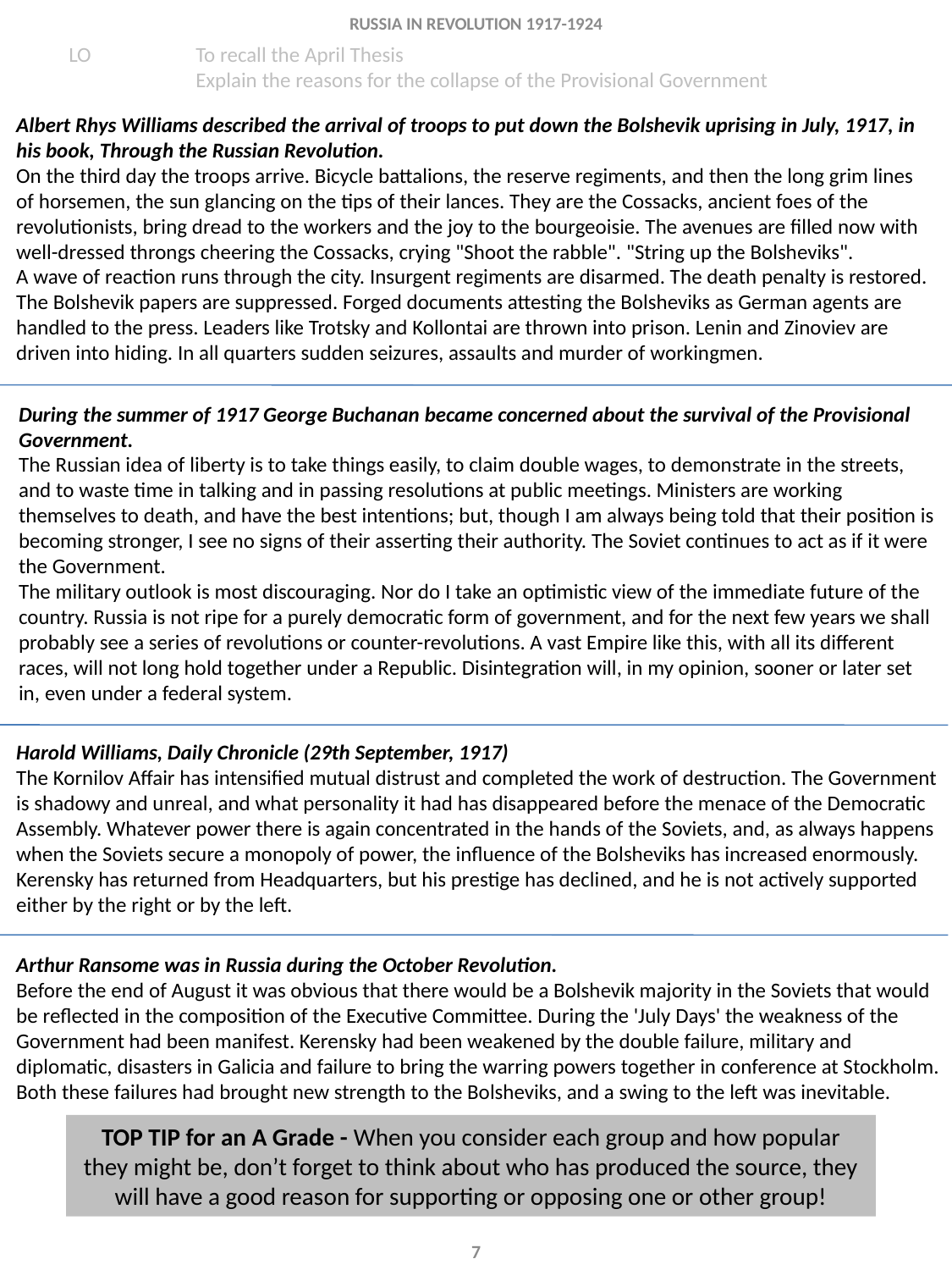

RUSSIA IN REVOLUTION 1917-1924
LO 	To recall the April Thesis
	Explain the reasons for the collapse of the Provisional Government
Albert Rhys Williams described the arrival of troops to put down the Bolshevik uprising in July, 1917, in his book, Through the Russian Revolution.
On the third day the troops arrive. Bicycle battalions, the reserve regiments, and then the long grim lines of horsemen, the sun glancing on the tips of their lances. They are the Cossacks, ancient foes of the revolutionists, bring dread to the workers and the joy to the bourgeoisie. The avenues are filled now with well-dressed throngs cheering the Cossacks, crying "Shoot the rabble". "String up the Bolsheviks".
A wave of reaction runs through the city. Insurgent regiments are disarmed. The death penalty is restored. The Bolshevik papers are suppressed. Forged documents attesting the Bolsheviks as German agents are handled to the press. Leaders like Trotsky and Kollontai are thrown into prison. Lenin and Zinoviev are driven into hiding. In all quarters sudden seizures, assaults and murder of workingmen.
During the summer of 1917 George Buchanan became concerned about the survival of the Provisional Government.
The Russian idea of liberty is to take things easily, to claim double wages, to demonstrate in the streets, and to waste time in talking and in passing resolutions at public meetings. Ministers are working themselves to death, and have the best intentions; but, though I am always being told that their position is becoming stronger, I see no signs of their asserting their authority. The Soviet continues to act as if it were the Government.
The military outlook is most discouraging. Nor do I take an optimistic view of the immediate future of the country. Russia is not ripe for a purely democratic form of government, and for the next few years we shall probably see a series of revolutions or counter-revolutions. A vast Empire like this, with all its different races, will not long hold together under a Republic. Disintegration will, in my opinion, sooner or later set in, even under a federal system.
Harold Williams, Daily Chronicle (29th September, 1917)
The Kornilov Affair has intensified mutual distrust and completed the work of destruction. The Government is shadowy and unreal, and what personality it had has disappeared before the menace of the Democratic Assembly. Whatever power there is again concentrated in the hands of the Soviets, and, as always happens when the Soviets secure a monopoly of power, the influence of the Bolsheviks has increased enormously. Kerensky has returned from Headquarters, but his prestige has declined, and he is not actively supported either by the right or by the left.
Arthur Ransome was in Russia during the October Revolution.
Before the end of August it was obvious that there would be a Bolshevik majority in the Soviets that would be reflected in the composition of the Executive Committee. During the 'July Days' the weakness of the Government had been manifest. Kerensky had been weakened by the double failure, military and diplomatic, disasters in Galicia and failure to bring the warring powers together in conference at Stockholm. Both these failures had brought new strength to the Bolsheviks, and a swing to the left was inevitable.
TOP TIP for an A Grade - When you consider each group and how popular they might be, don’t forget to think about who has produced the source, they will have a good reason for supporting or opposing one or other group!
7